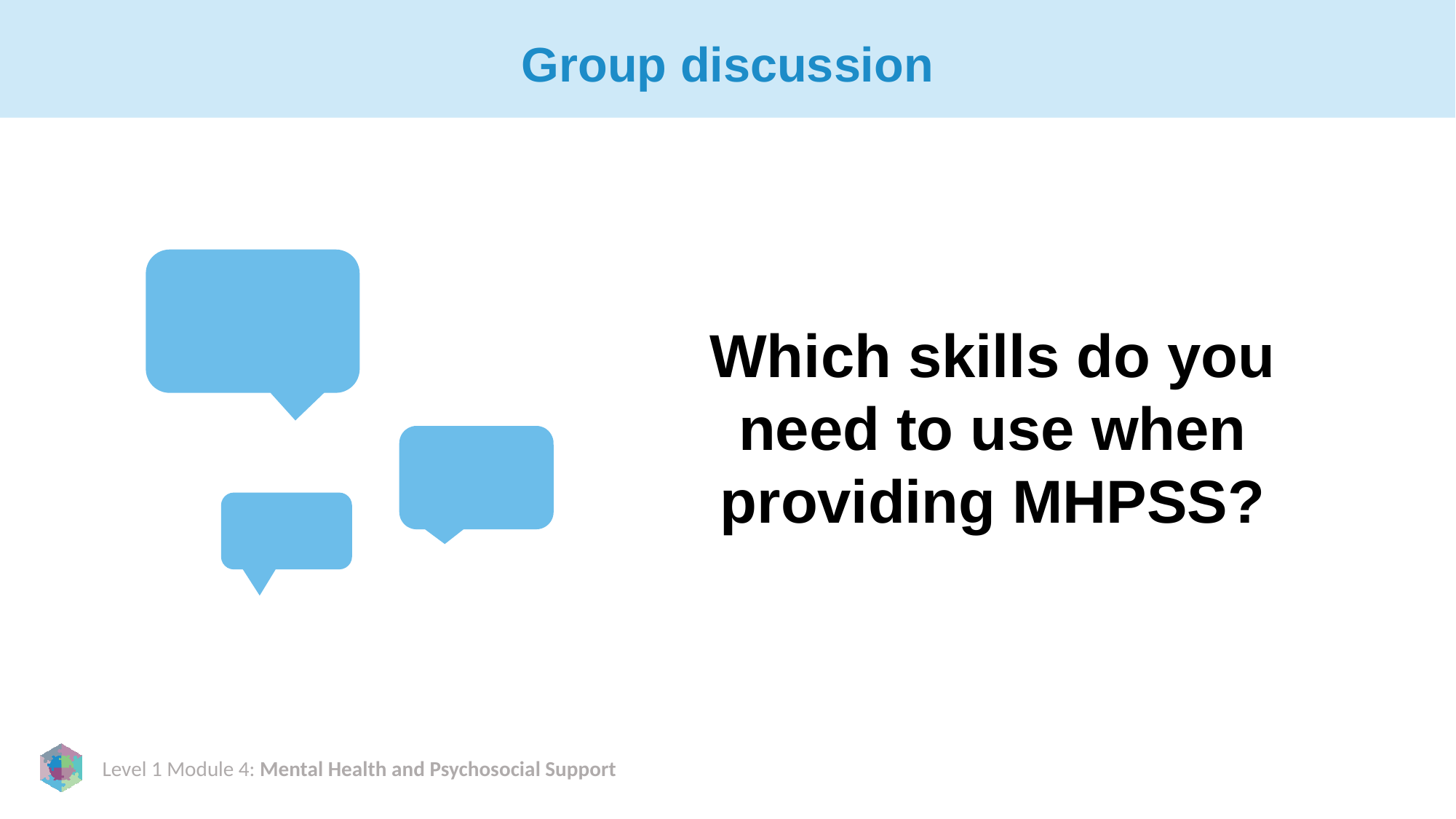

# Group discussion
Which skills do you need to use when providing MHPSS?